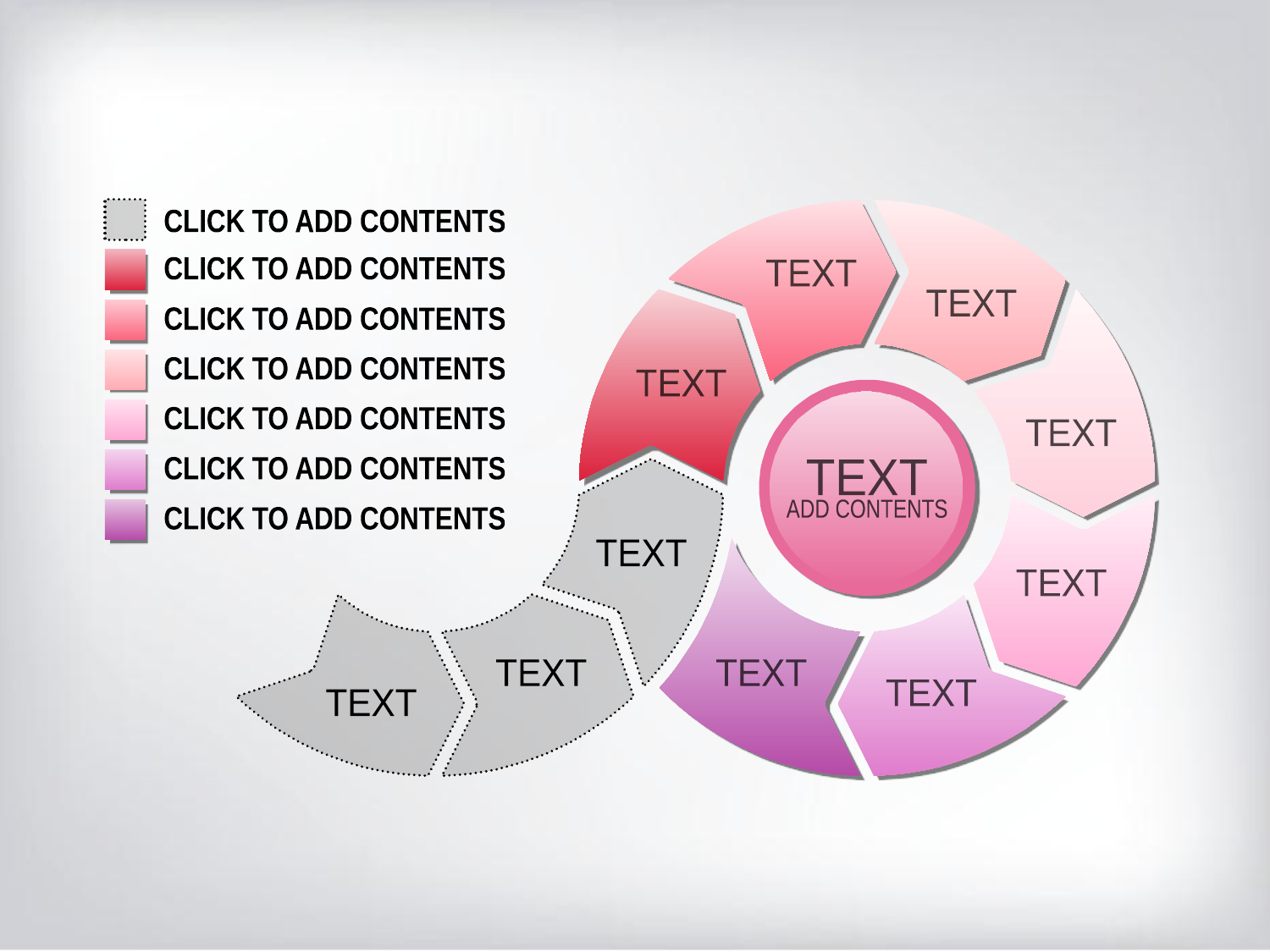

CLICK TO ADD CONTENTS

CLICK TO ADD CONTENTS
TEXT

TEXT

CLICK TO ADD CONTENTS

CLICK TO ADD CONTENTS
TEXT

CLICK TO ADD CONTENTS
TEXT

CLICK TO ADD CONTENTS

TEXT
ADD CONTENTS

CLICK TO ADD CONTENTS

TEXT
TEXT

TEXT
TEXT
TEXT
TEXT